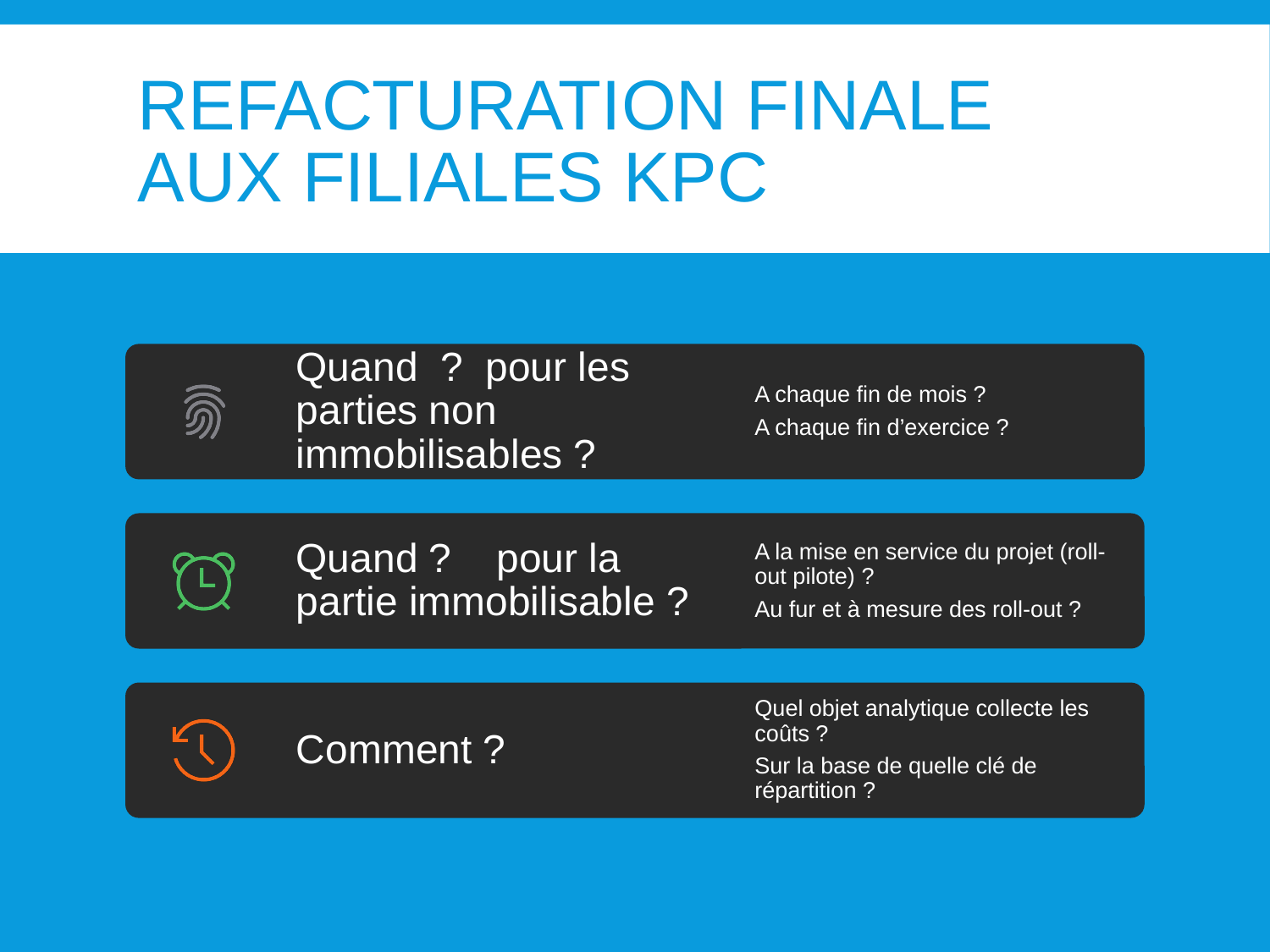

# Refacturation finale aux filiales kpc
Quand  ?  pour les parties non immobilisables ?
A chaque fin de mois ?
A chaque fin d’exercice ?
Quand ?    pour la partie immobilisable ?
A la mise en service du projet (roll-out pilote) ?
Au fur et à mesure des roll-out ?
Comment ?
Quel objet analytique collecte les coûts ?
Sur la base de quelle clé de répartition ?